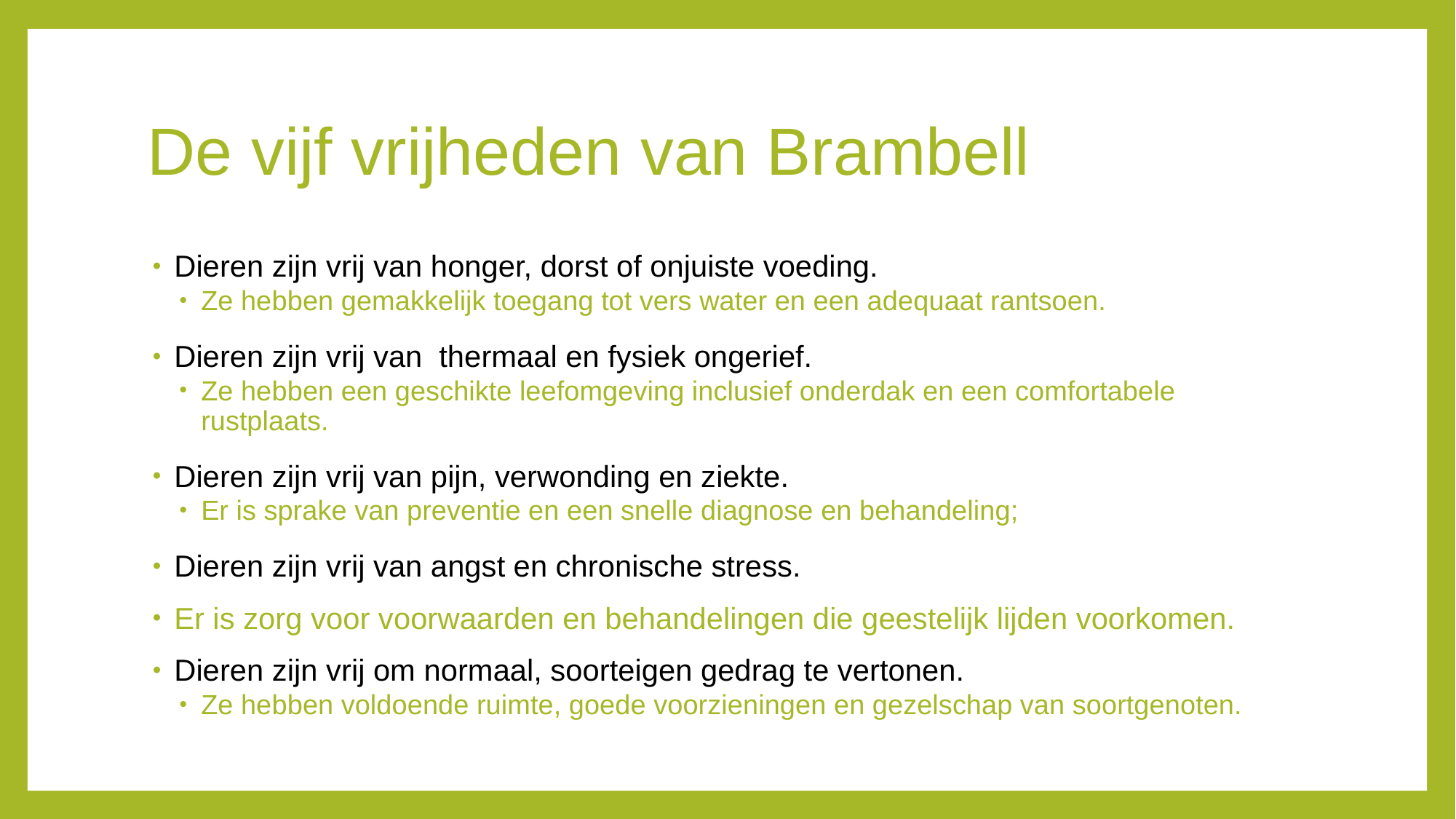

# De vijf vrijheden van Brambell
Dieren zijn vrij van honger, dorst of onjuiste voeding.
Ze hebben gemakkelijk toegang tot vers water en een adequaat rantsoen.
Dieren zijn vrij van  thermaal en fysiek ongerief.
Ze hebben een geschikte leefomgeving inclusief onderdak en een comfortabele rustplaats.
Dieren zijn vrij van pijn, verwonding en ziekte.
Er is sprake van preventie en een snelle diagnose en behandeling;
Dieren zijn vrij van angst en chronische stress.
Er is zorg voor voorwaarden en behandelingen die geestelijk lijden voorkomen.
Dieren zijn vrij om normaal, soorteigen gedrag te vertonen.
Ze hebben voldoende ruimte, goede voorzieningen en gezelschap van soortgenoten.